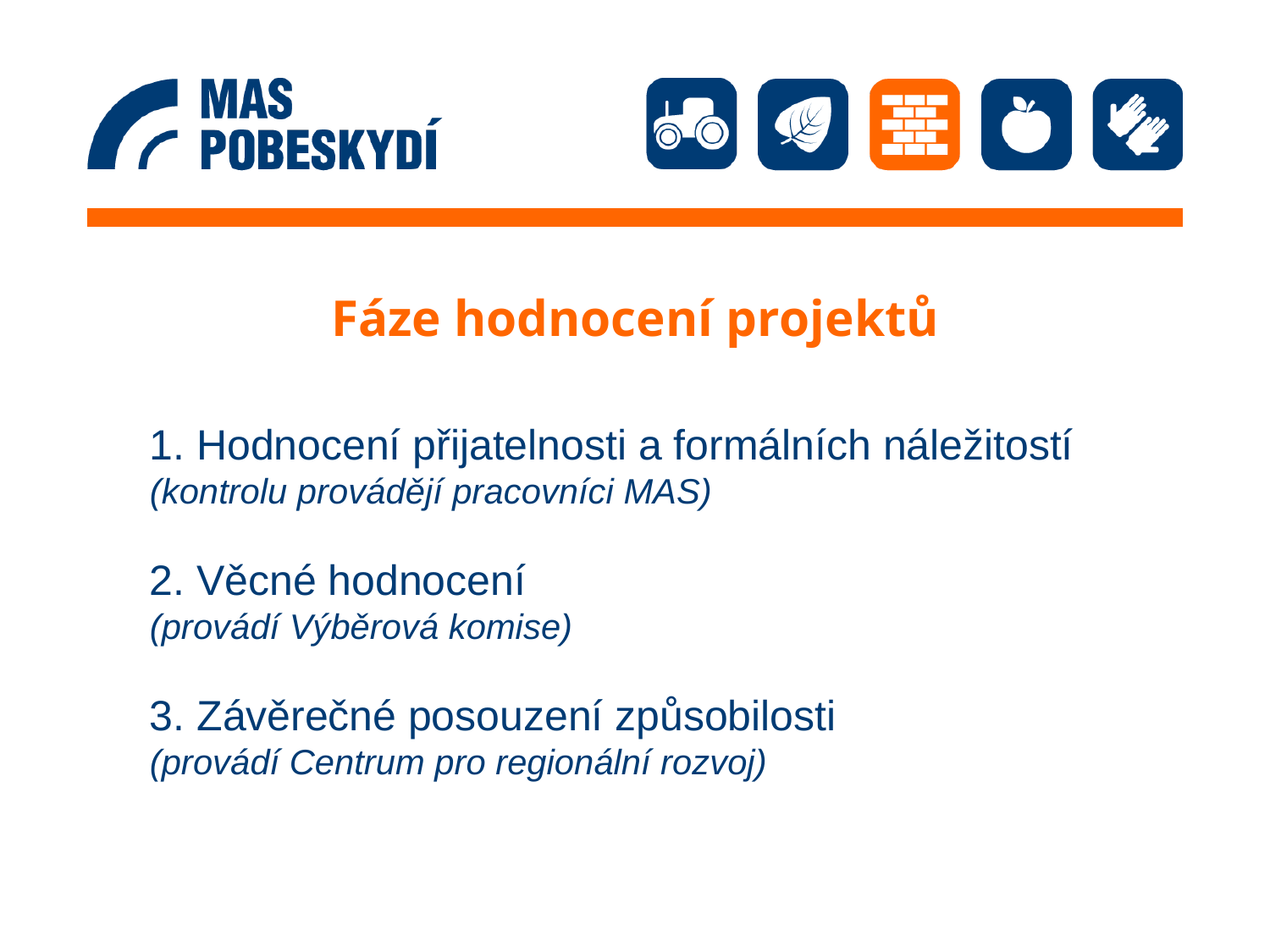

# Fáze hodnocení projektů
	1. Hodnocení přijatelnosti a formálních náležitostí
	(kontrolu provádějí pracovníci MAS)

	2. Věcné hodnocení
(provádí Výběrová komise)

	3. Závěrečné posouzení způsobilosti
(provádí Centrum pro regionální rozvoj)